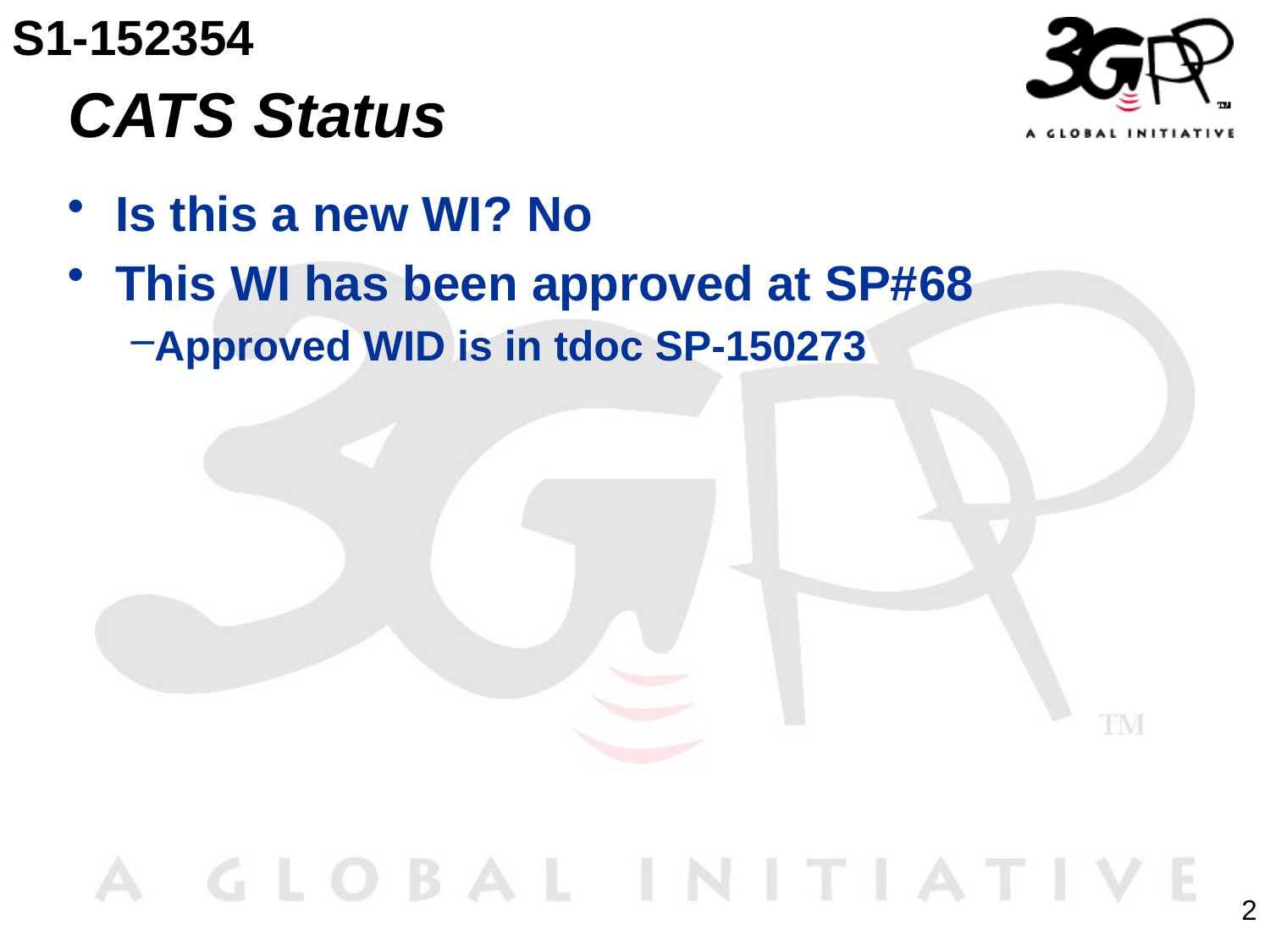

S1-152354
# CATS Status
Is this a new WI? No
This WI has been approved at SP#68
Approved WID is in tdoc SP-150273
2